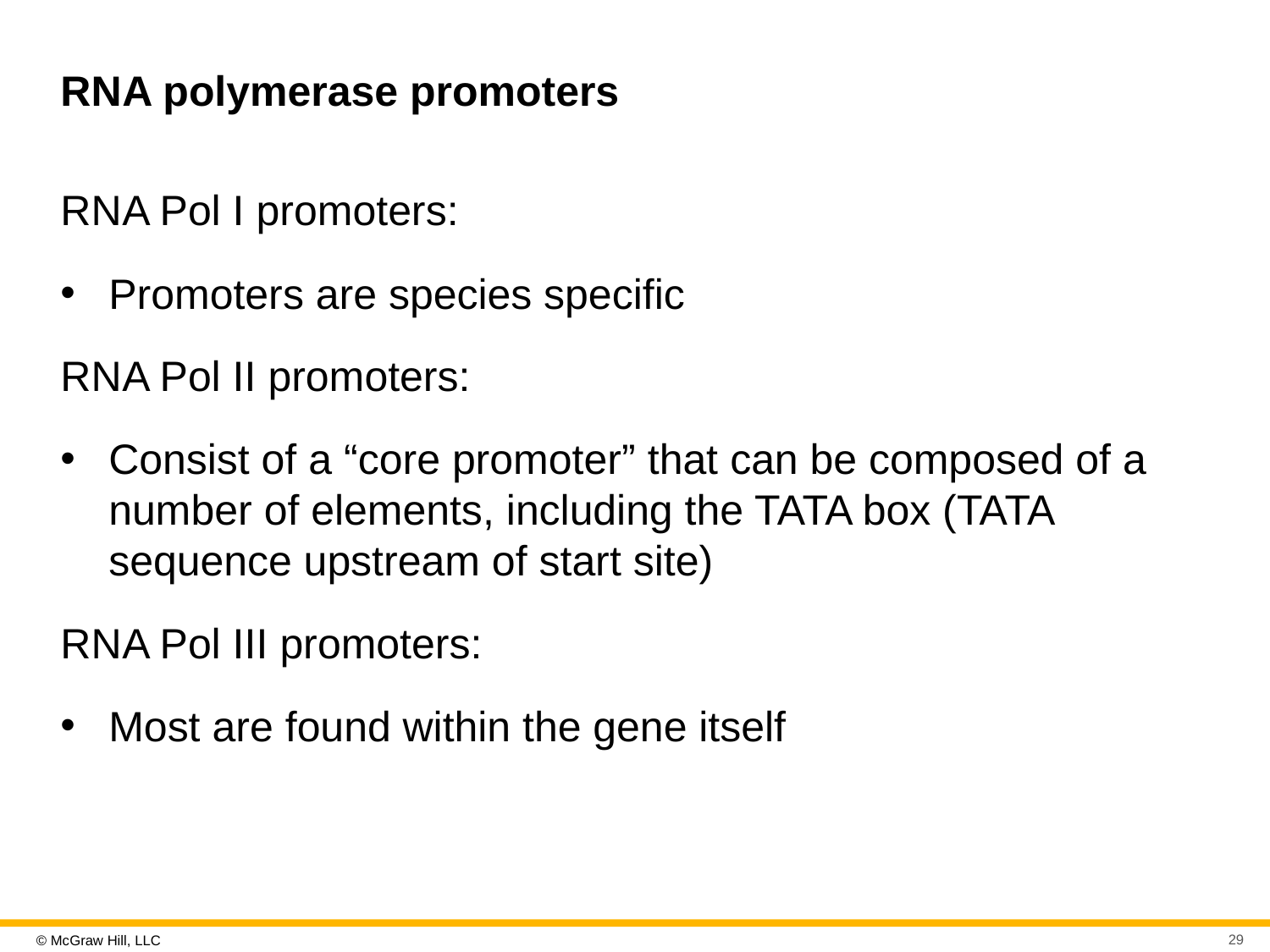

# R N A polymerase promoters
R N A Pol I promoters:
Promoters are species specific
R N A Pol II promoters:
Consist of a “core promoter” that can be composed of a number of elements, including the TATA box (TATA sequence upstream of start site)
R N A Pol III promoters:
Most are found within the gene itself
29